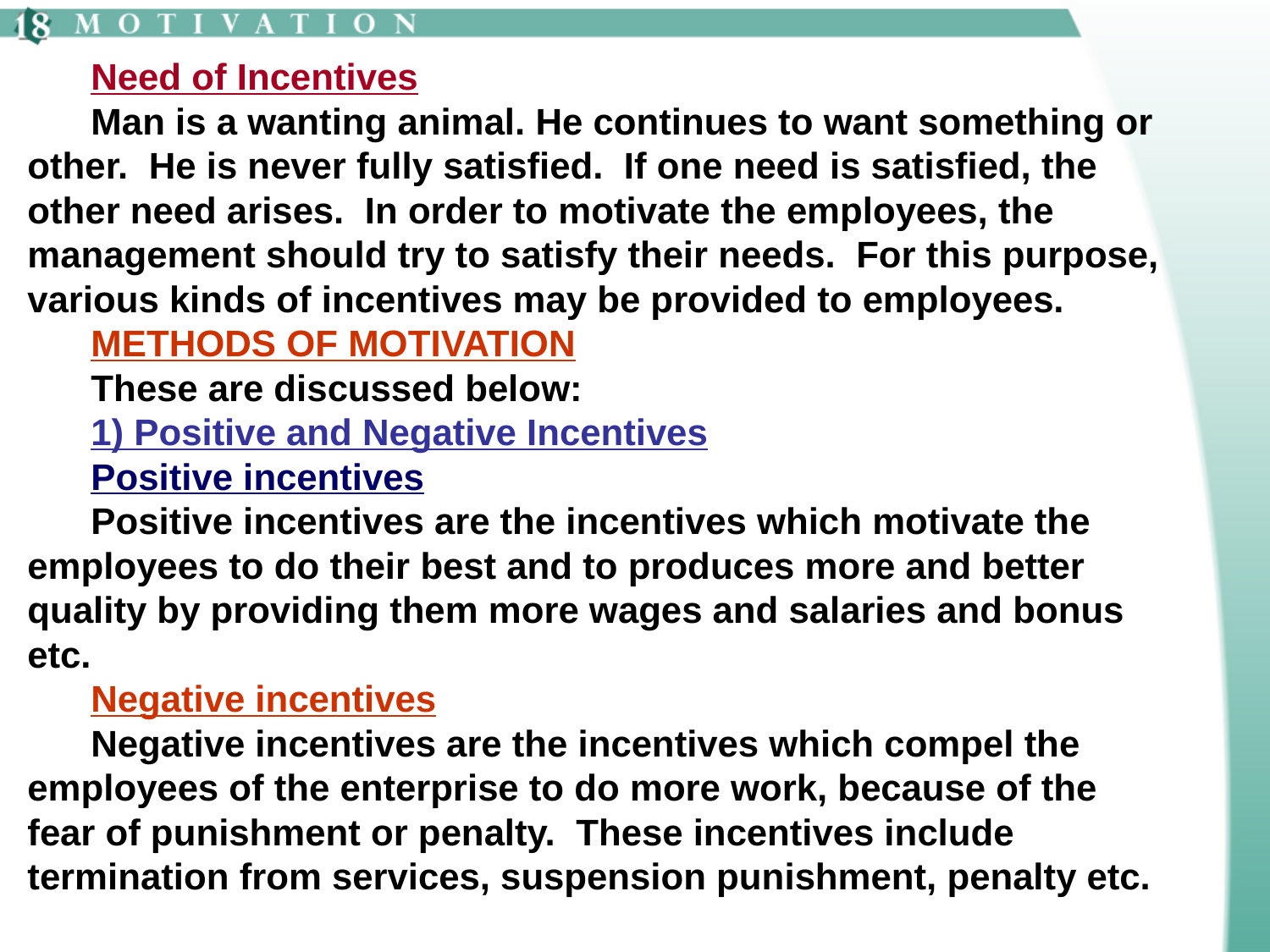

Need of Incentives
Man is a wanting animal. He continues to want something or other.  He is never fully satisfied.  If one need is satisfied, the other need arises.  In order to motivate the employees, the management should try to satisfy their needs.  For this purpose, various kinds of incentives may be provided to employees.
METHODS OF MOTIVATION
These are discussed below:
1) Positive and Negative Incentives
Positive incentives
Positive incentives are the incentives which motivate the employees to do their best and to produces more and better quality by providing them more wages and salaries and bonus etc.
Negative incentives
Negative incentives are the incentives which compel the employees of the enterprise to do more work, because of the fear of punishment or penalty.  These incentives include termination from services, suspension punishment, penalty etc.